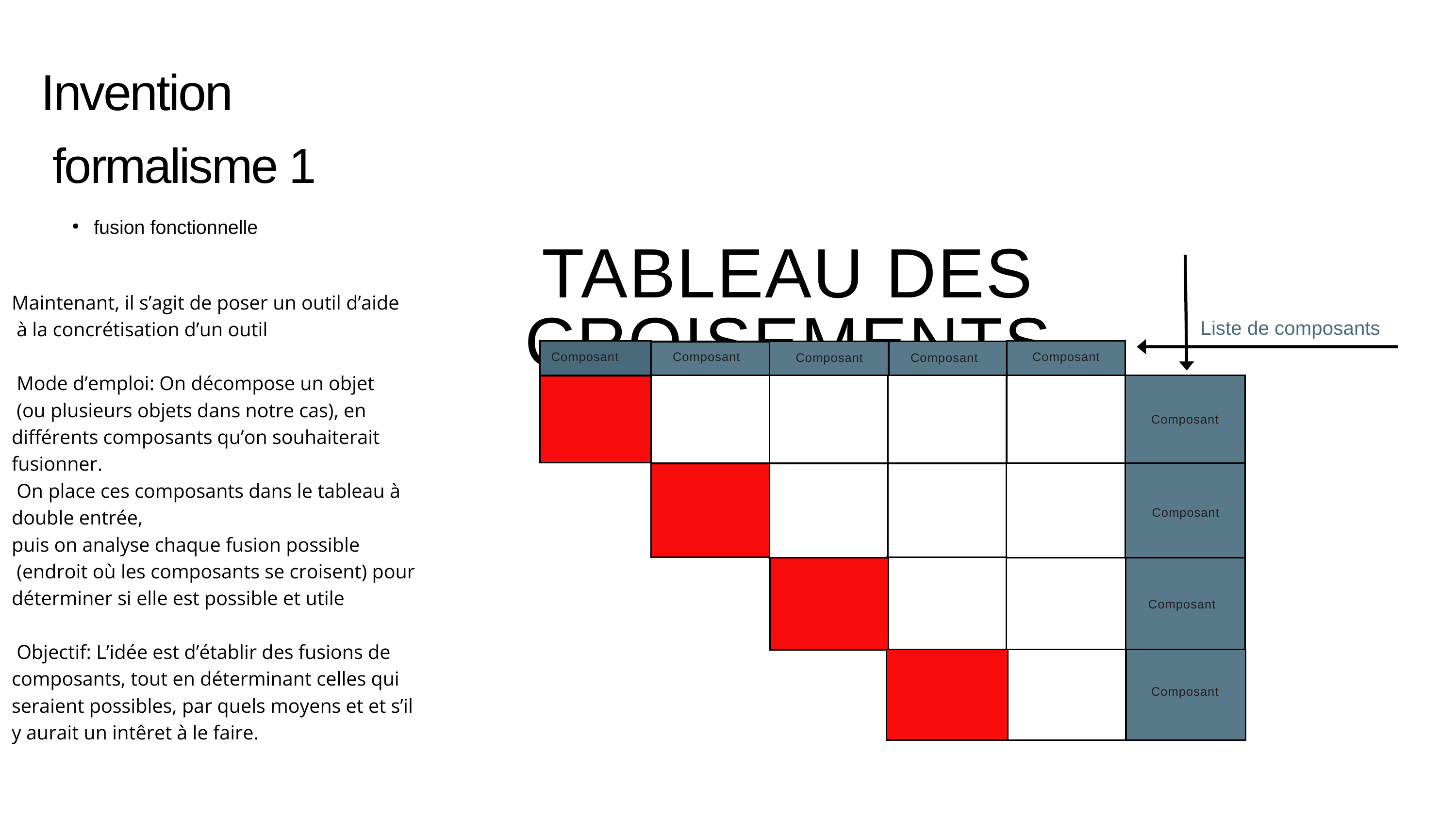

Invention
 formalisme 1

 fusion fonctionnelle
TABLEAU DES CROISEMENTS

Maintenant, il s’agit de poser un outil d’aide
 à la concrétisation d’un outil

 Mode d’emploi: On décompose un objet
 (ou plusieurs objets dans notre cas), en différents composants qu’on souhaiterait fusionner.
 On place ces composants dans le tableau à double entrée,
puis on analyse chaque fusion possible
 (endroit où les composants se croisent) pour déterminer si elle est possible et utile

 Objectif: L’idée est d’établir des fusions de composants, tout en déterminant celles qui seraient possibles, par quels moyens et et s’il y aurait un intêret à le faire.

Liste de composants
Carnet de liaison

Classeur

Trousse
Composant
Composant
Composant
Composant
Composant
Cartable

Agenda
Composant

Price
Price
Composant

Composant
Trousse

Carnet de liaison
Composant